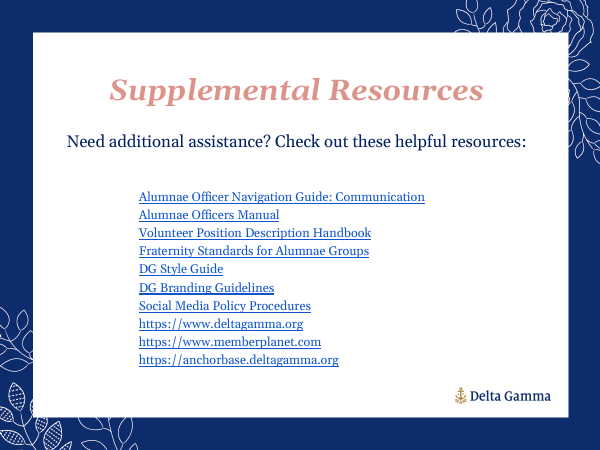

Supplemental Resources
Need additional assistance? Check out these helpful resources:
Alumnae Officer Navigation Guide: Communication
Alumnae Officers Manual
Volunteer Position Description Handbook
Fraternity Standards for Alumnae Groups
DG Style Guide
DG Branding Guidelines
Social Media Policy Procedures
https://www.deltagamma.org
https://www.memberplanet.com
https://anchorbase.deltagamma.org